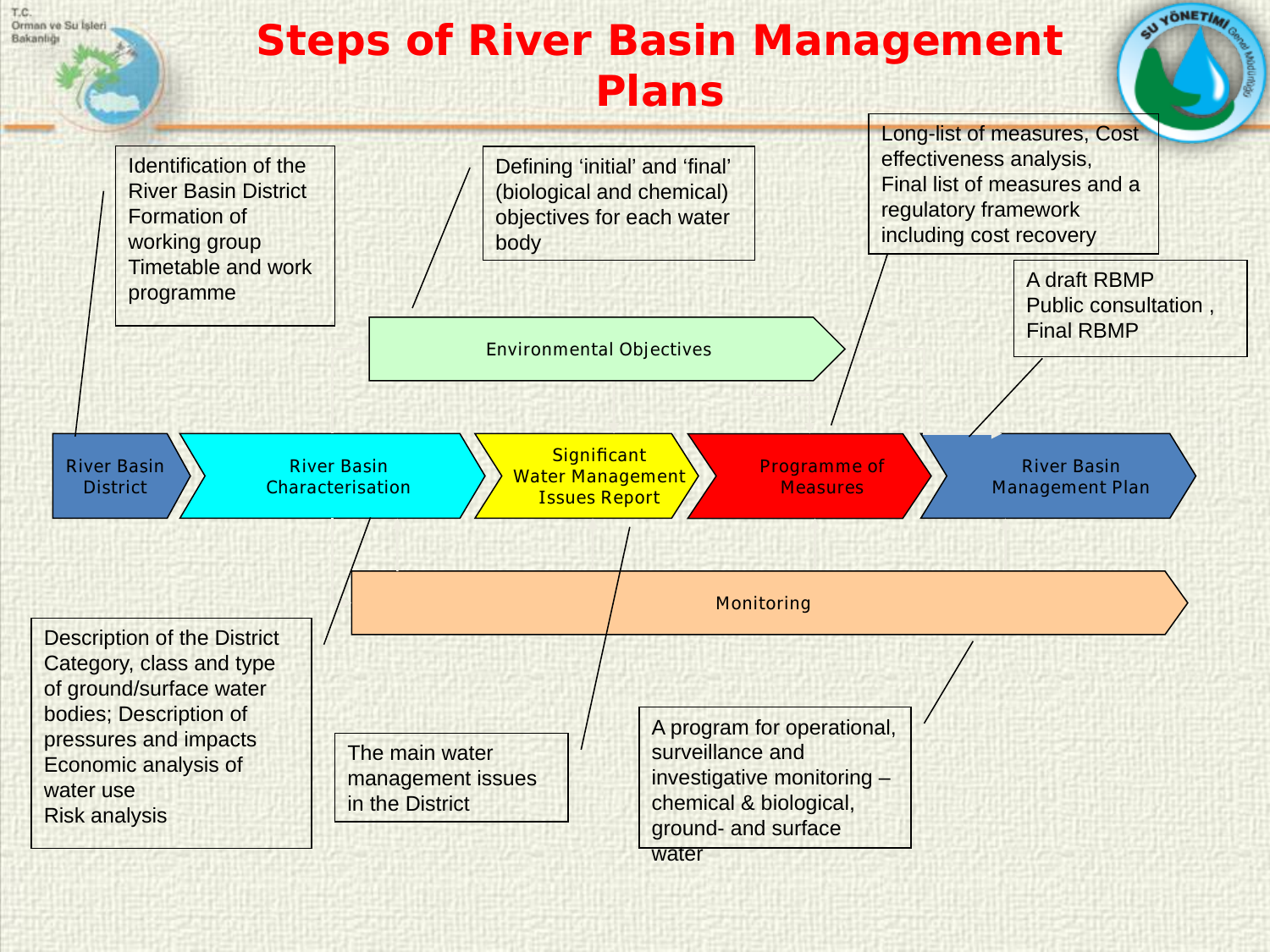

Steps of River Basin Management Plans
Long-list of measures, Cost effectiveness analysis,
Final list of measures and a regulatory framework including cost recovery

Identification of the River Basin District
Formation of working group
Timetable and work programme

Defining ‘initial’ and ‘final’ (biological and chemical) objectives for each water body
A draft RBMP
Public consultation , Final RBMP
Environmental Objectives
River Basin
Management Plan

Programme of
Measures

Significant
Water Management
Issues Report

River Basin
District
River Basin
Characterisation

Monitoring
Description of the District
Category, class and type of ground/surface water bodies; Description of pressures and impacts
Economic analysis of water use
Risk analysis
A program for operational, surveillance and investigative monitoring – chemical & biological, ground- and surface water
The main water management issues in the District